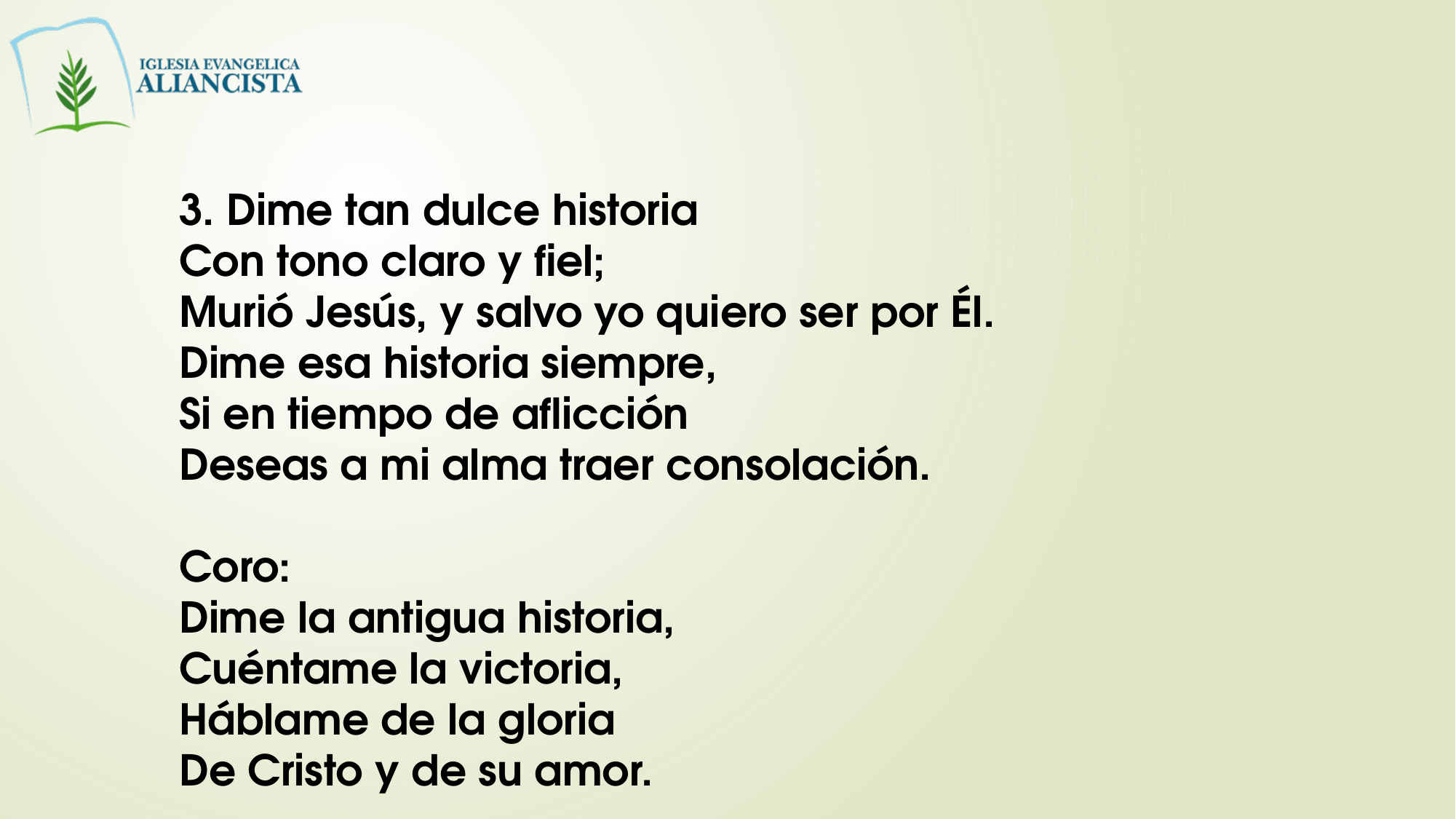

3. Dime tan dulce historia
Con tono claro y fiel;
Murió Jesús, y salvo yo quiero ser por Él.
Dime esa historia siempre,
Si en tiempo de aflicción
Deseas a mi alma traer consolación.

Coro:
Dime la antigua historia,
Cuéntame la victoria,
Háblame de la gloria
De Cristo y de su amor.